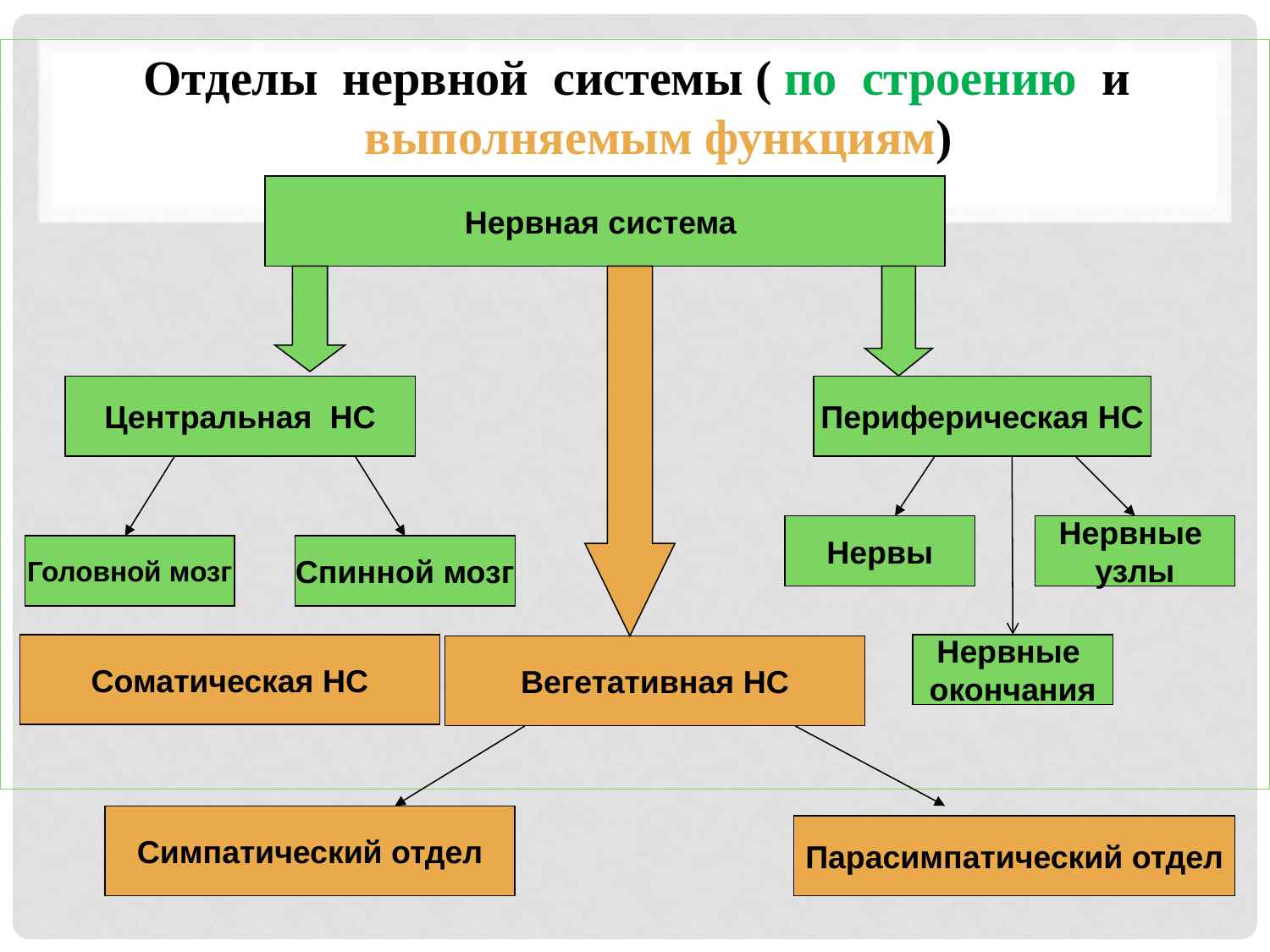

Отделы  нервной  системы ( по  строению  и  выполняемым функциям)
Нервная система

Центральная  НС
Периферическая НС

Нервы
Нервные
узлы
Головной мозг
Спинной мозг
Соматическая НС
Нервные
окончания
Вегетативная НС

Симпатический отдел
Парасимпатический отдел